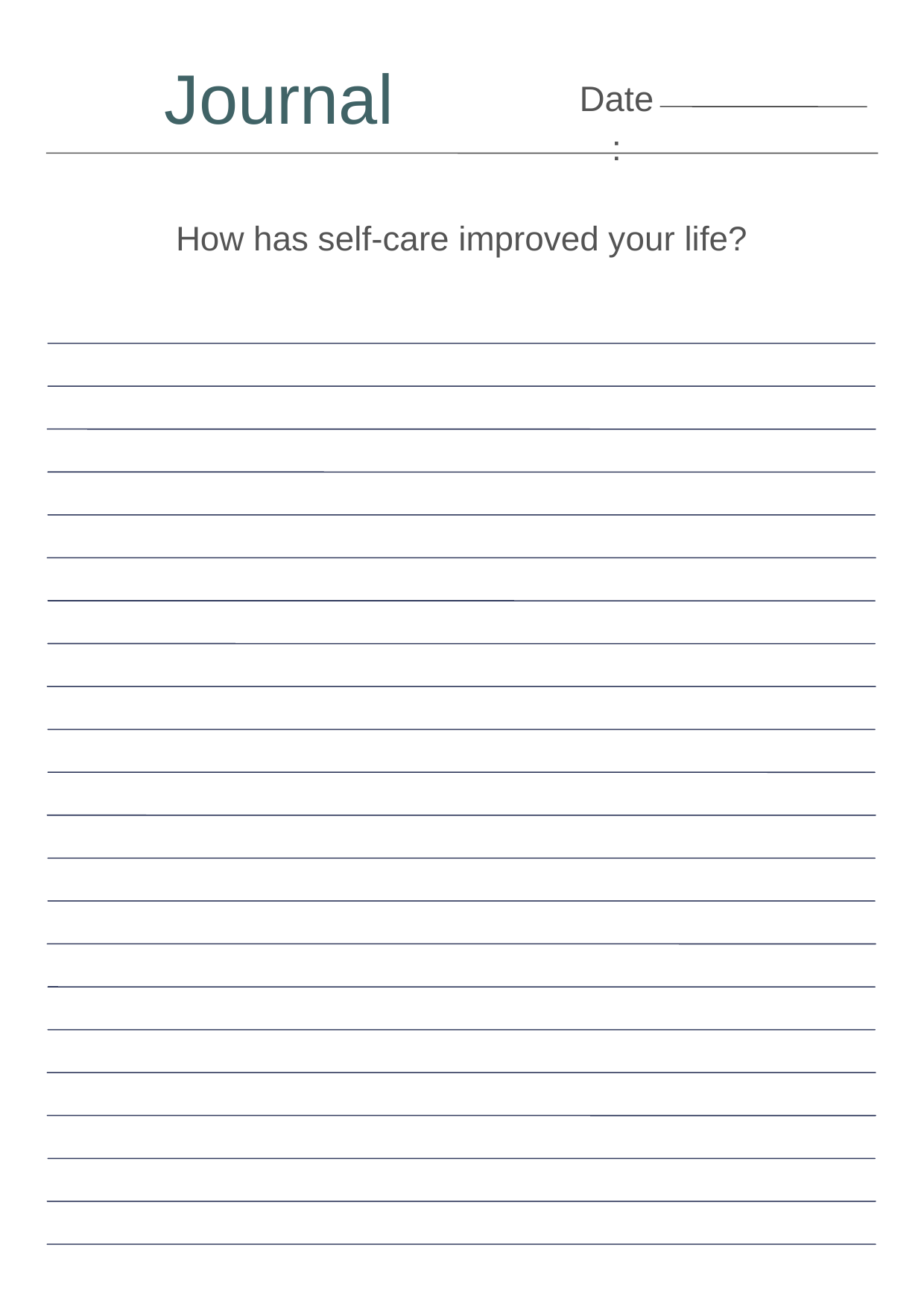

Journal
Date:

How has self-care improved your life?